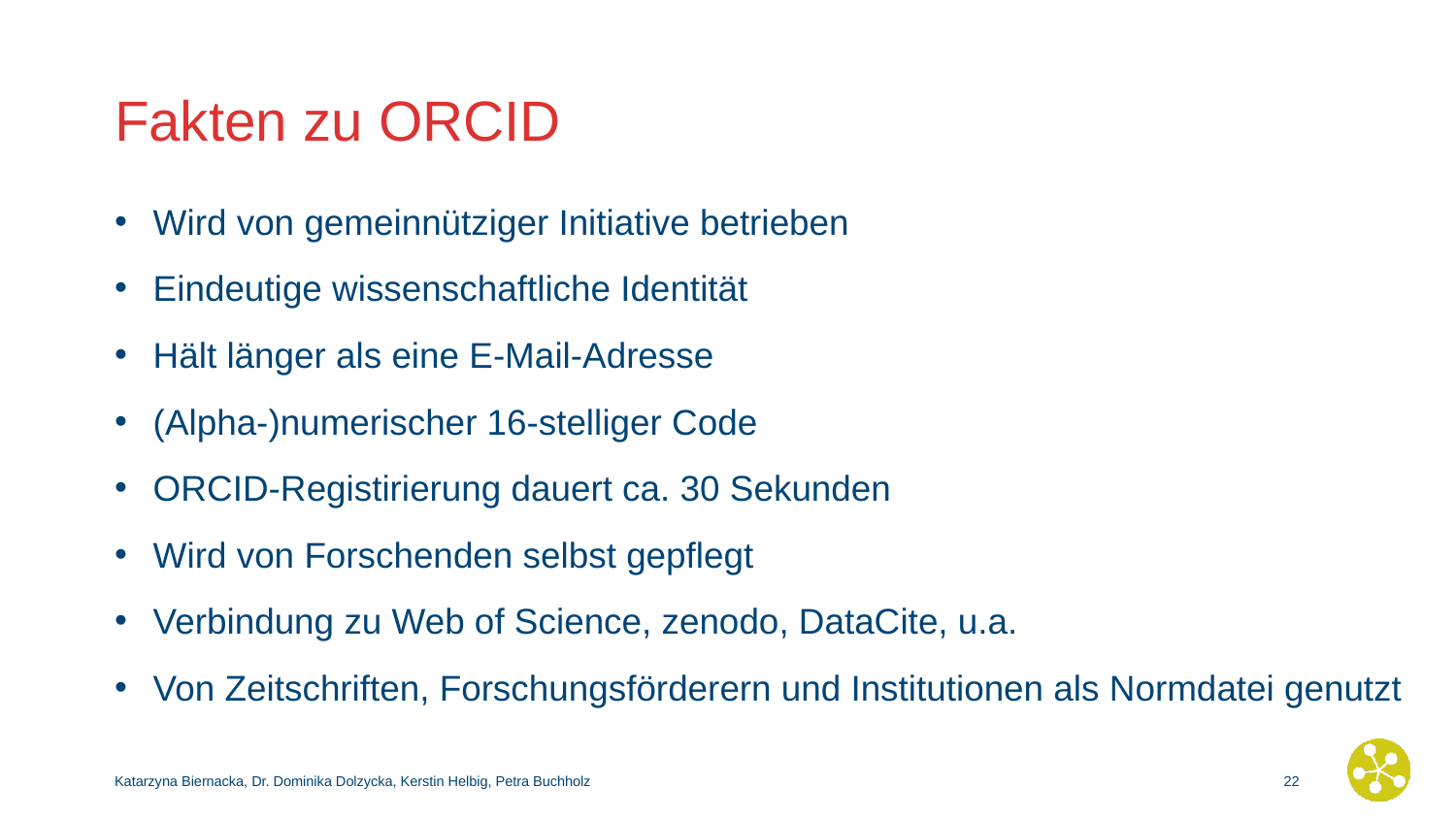

# Fakten zu ORCID
Wird von gemeinnütziger Initiative betrieben
Eindeutige wissenschaftliche Identität
Hält länger als eine E-Mail-Adresse
(Alpha-)numerischer 16-stelliger Code
ORCID-Registirierung dauert ca. 30 Sekunden
Wird von Forschenden selbst gepflegt
Verbindung zu Web of Science, zenodo, DataCite, u.a.
Von Zeitschriften, Forschungsförderern und Institutionen als Normdatei genutzt
Katarzyna Biernacka, Dr. Dominika Dolzycka, Kerstin Helbig, Petra Buchholz
22